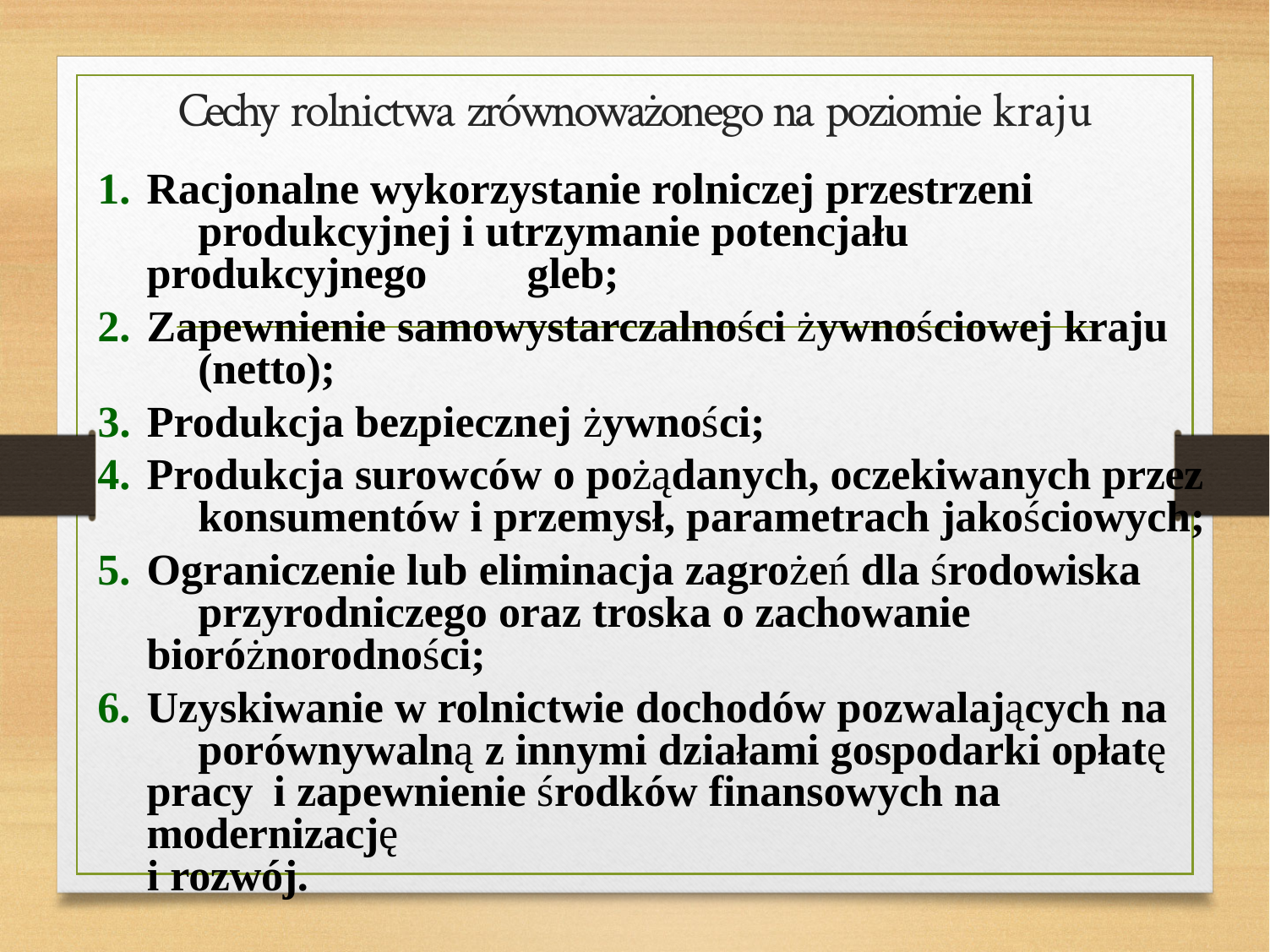

# Cechy rolnictwa zrównoważonego na poziomie kraju
Racjonalne wykorzystanie rolniczej przestrzeni 	produkcyjnej i utrzymanie potencjału produkcyjnego 	gleb;
Zapewnienie samowystarczalności żywnościowej kraju 	(netto);
Produkcja bezpiecznej żywności;
Produkcja surowców o pożądanych, oczekiwanych przez 	konsumentów i przemysł, parametrach jakościowych;
Ograniczenie lub eliminacja zagrożeń dla środowiska 	przyrodniczego oraz troska o zachowanie 	bioróżnorodności;
Uzyskiwanie w rolnictwie dochodów pozwalających na 	porównywalną z innymi działami gospodarki opłatę pracy 	i zapewnienie środków finansowych na modernizację
i rozwój.